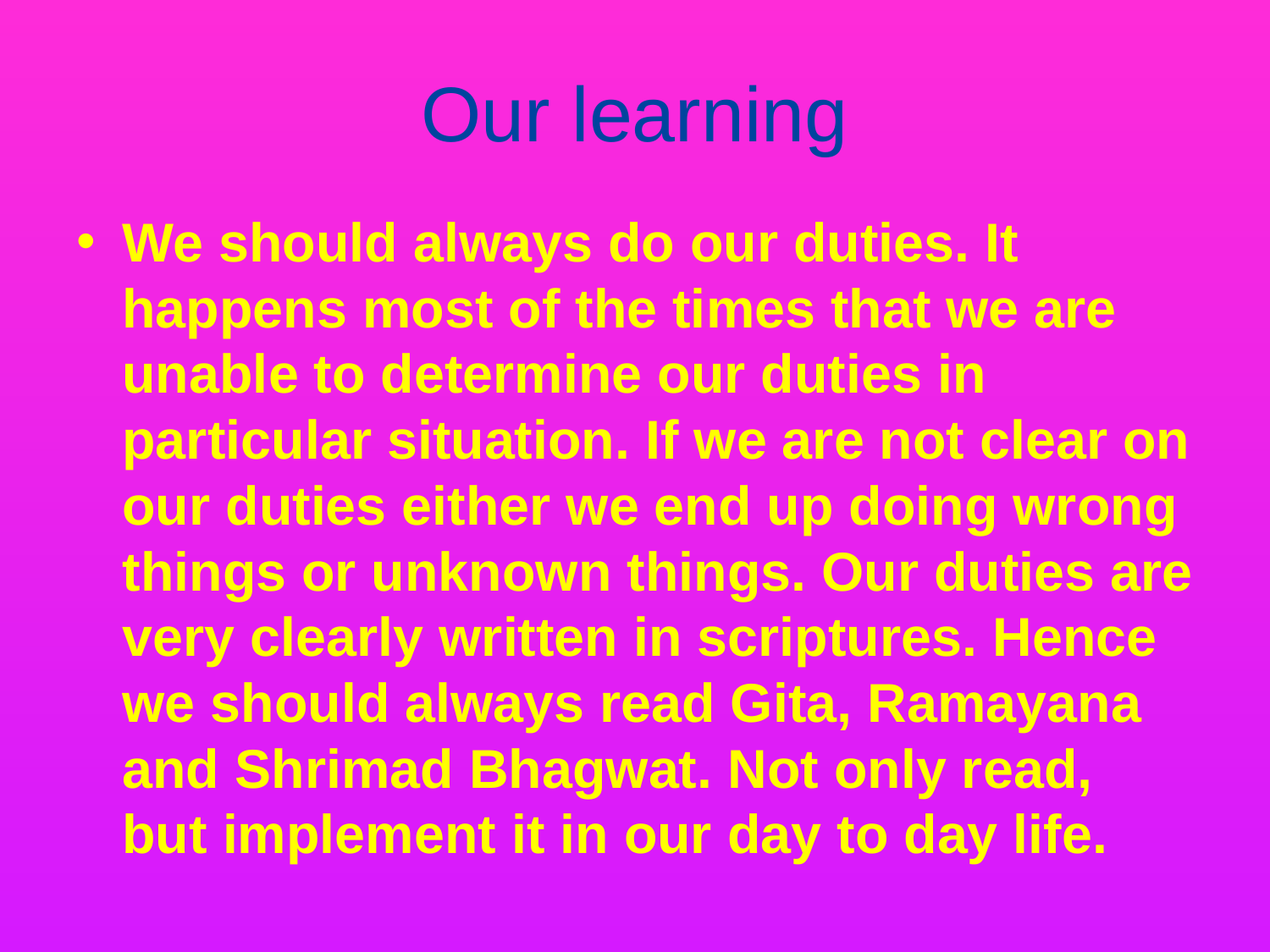

# Our learning
We should always do our duties. It happens most of the times that we are unable to determine our duties in particular situation. If we are not clear on our duties either we end up doing wrong things or unknown things. Our duties are very clearly written in scriptures. Hence we should always read Gita, Ramayana and Shrimad Bhagwat. Not only read, but implement it in our day to day life.